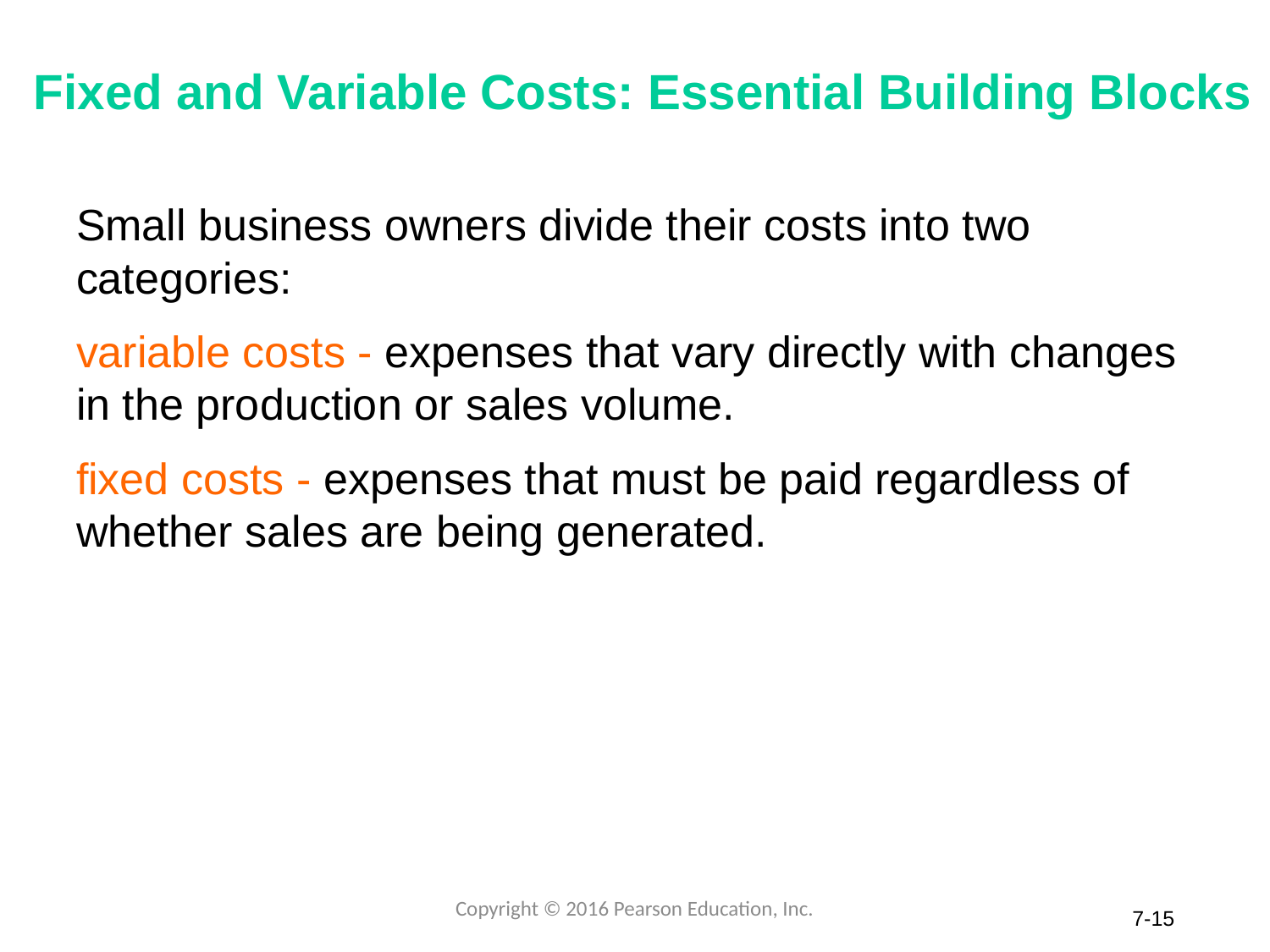

# Fixed and Variable Costs: Essential Building Blocks
Small business owners divide their costs into two categories:

variable costs - expenses that vary directly with changes in the production or sales volume.

fixed costs - expenses that must be paid regardless of whether sales are being generated.

Copyright © 2016 Pearson Education, Inc.